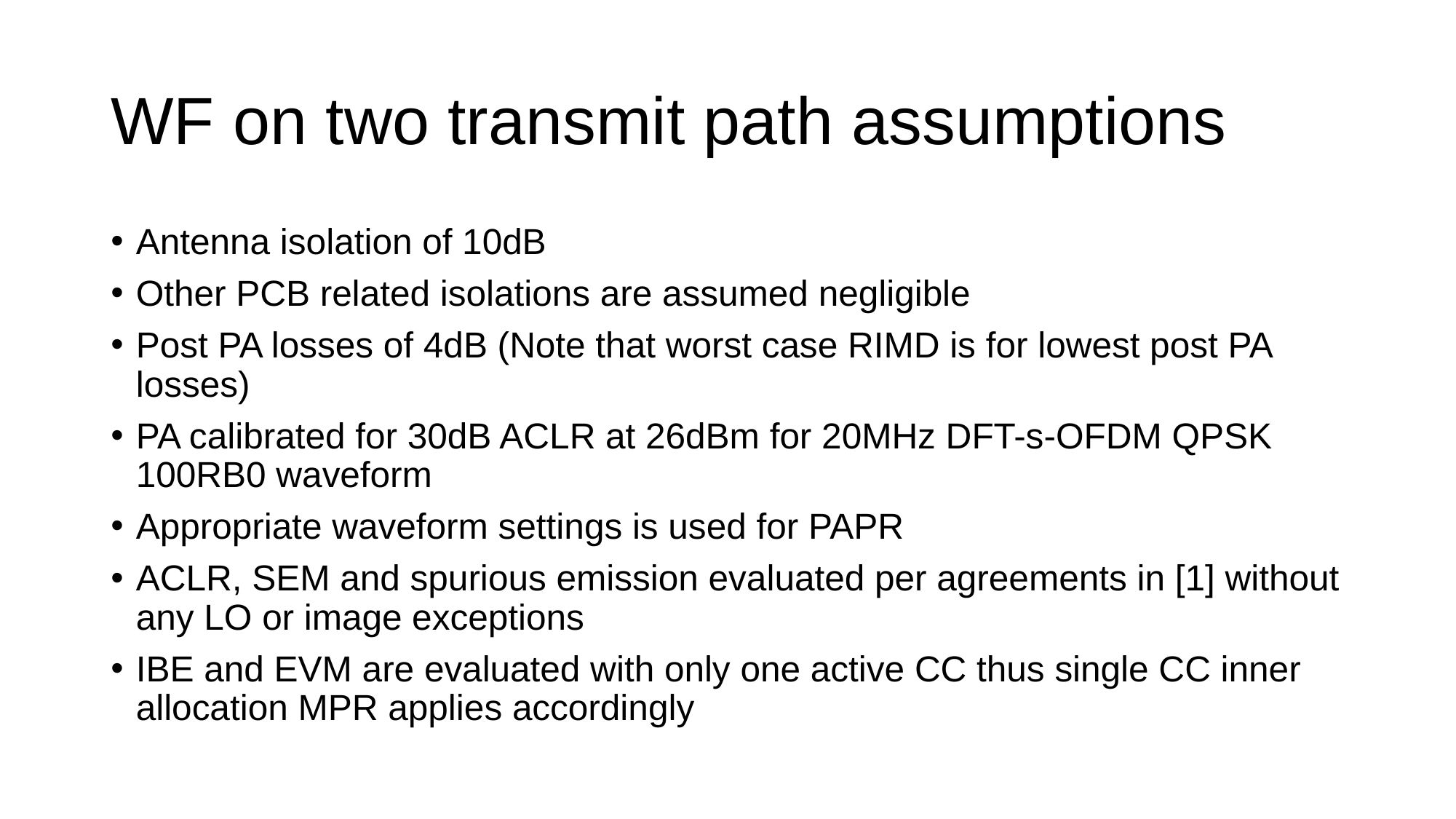

# WF on two transmit path assumptions
Antenna isolation of 10dB
Other PCB related isolations are assumed negligible
Post PA losses of 4dB (Note that worst case RIMD is for lowest post PA losses)
PA calibrated for 30dB ACLR at 26dBm for 20MHz DFT-s-OFDM QPSK 100RB0 waveform
Appropriate waveform settings is used for PAPR
ACLR, SEM and spurious emission evaluated per agreements in [1] without any LO or image exceptions
IBE and EVM are evaluated with only one active CC thus single CC inner allocation MPR applies accordingly